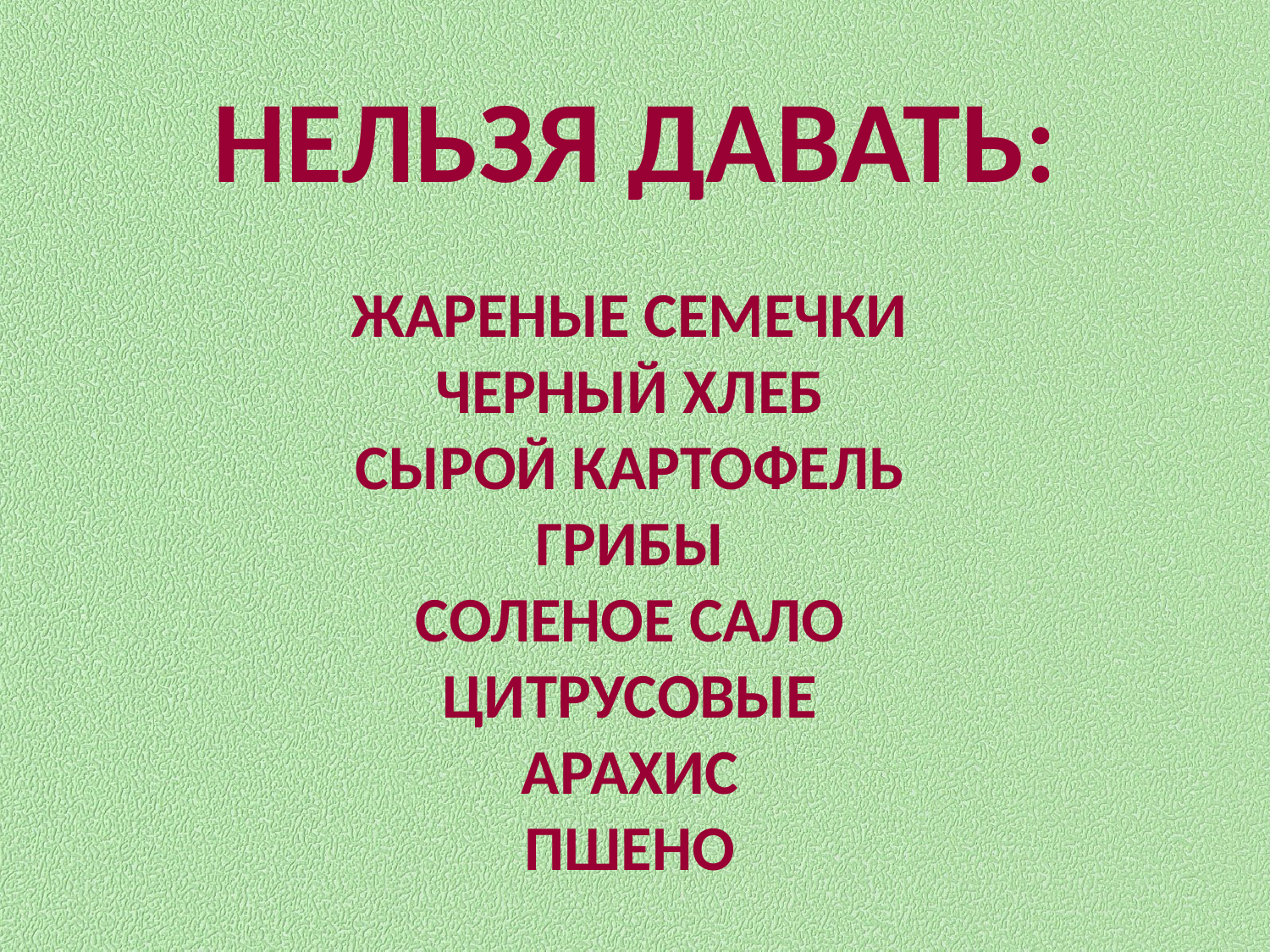

НЕЛЬЗЯ ДАВАТЬ:
ЖАРЕНЫЕ СЕМЕЧКИ
ЧЕРНЫЙ ХЛЕБ
СЫРОЙ КАРТОФЕЛЬ
ГРИБЫ
СОЛЕНОЕ САЛО
ЦИТРУСОВЫЕ
АРАХИС
ПШЕНО